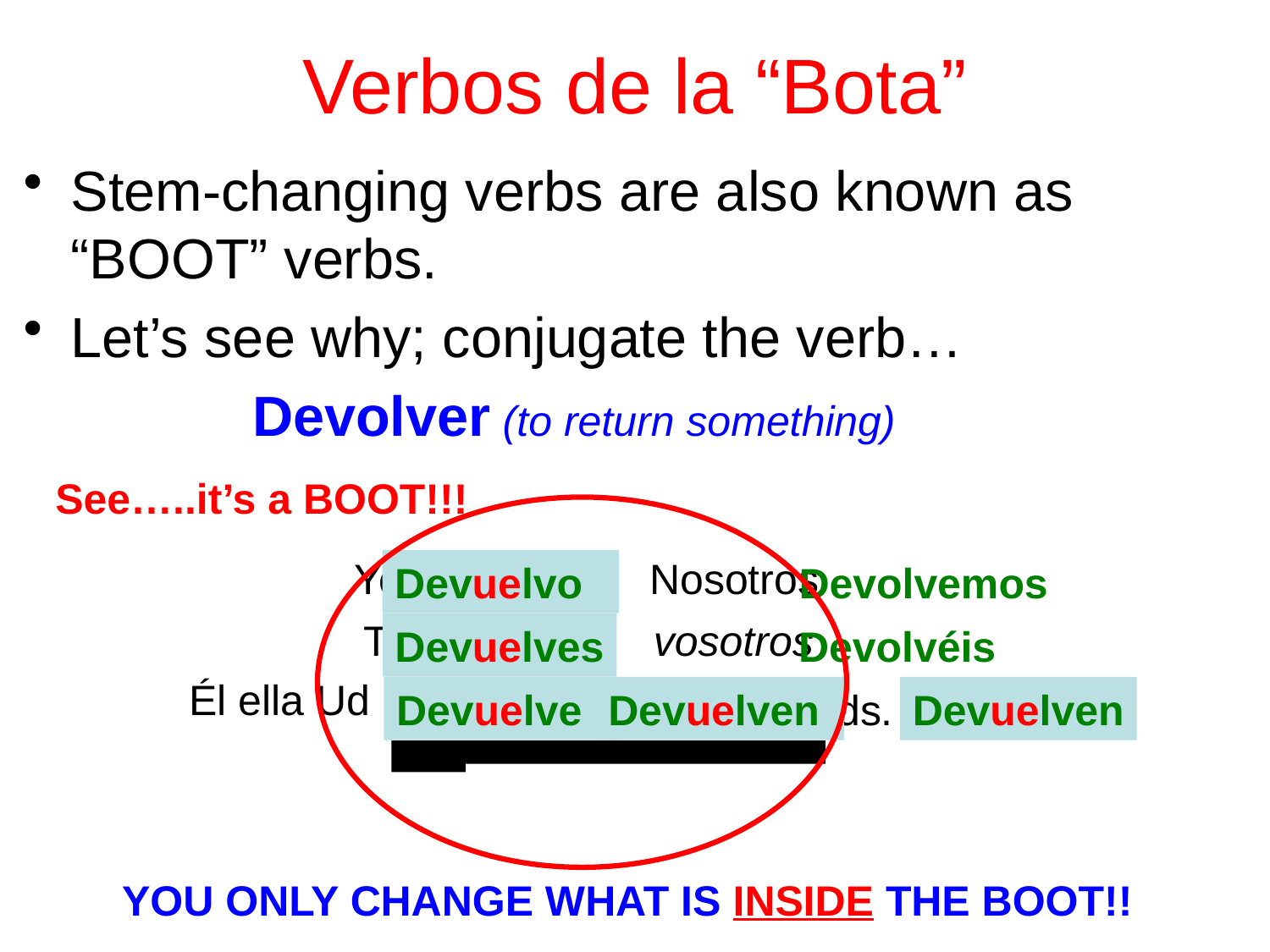

# Verbos de la “Bota”
Stem-changing verbs are also known as “BOOT” verbs.
Let’s see why; conjugate the verb…
Devolver (to return something)

		          Yo		      Nosotros
		              Tú	                 vosotros
	          Él ella Ud
See…..it’s a BOOT!!!

Devuelvo
Devolvemos
Devuelves
Devolvéis
Devuelve
Ellos ellas Uds.
Devuelven
Devuelven

YOU ONLY CHANGE WHAT IS INSIDE THE BOOT!!